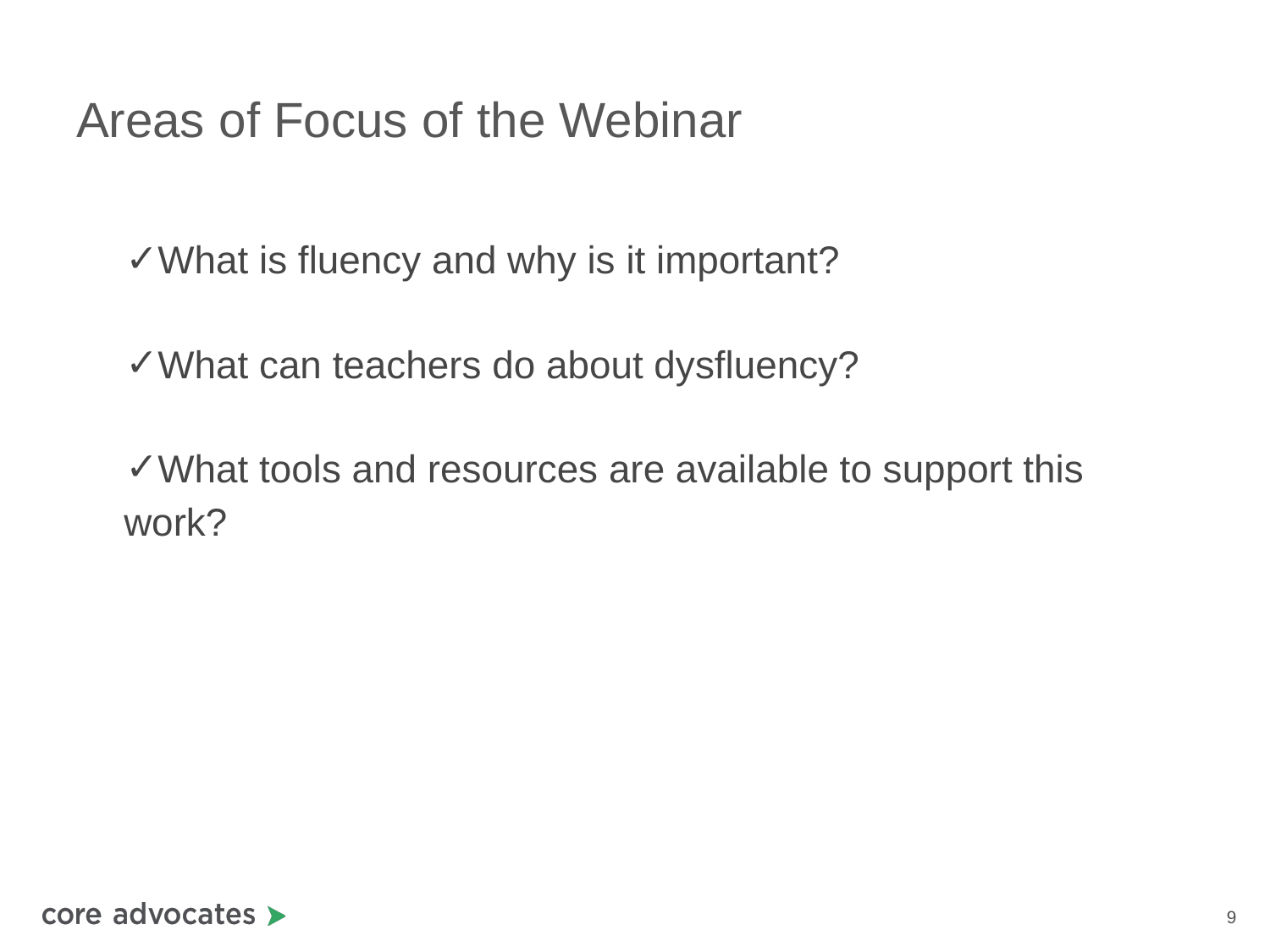

# Areas of Focus of the Webinar
What is fluency and why is it important?

What can teachers do about dysfluency?

What tools and resources are available to support this work?